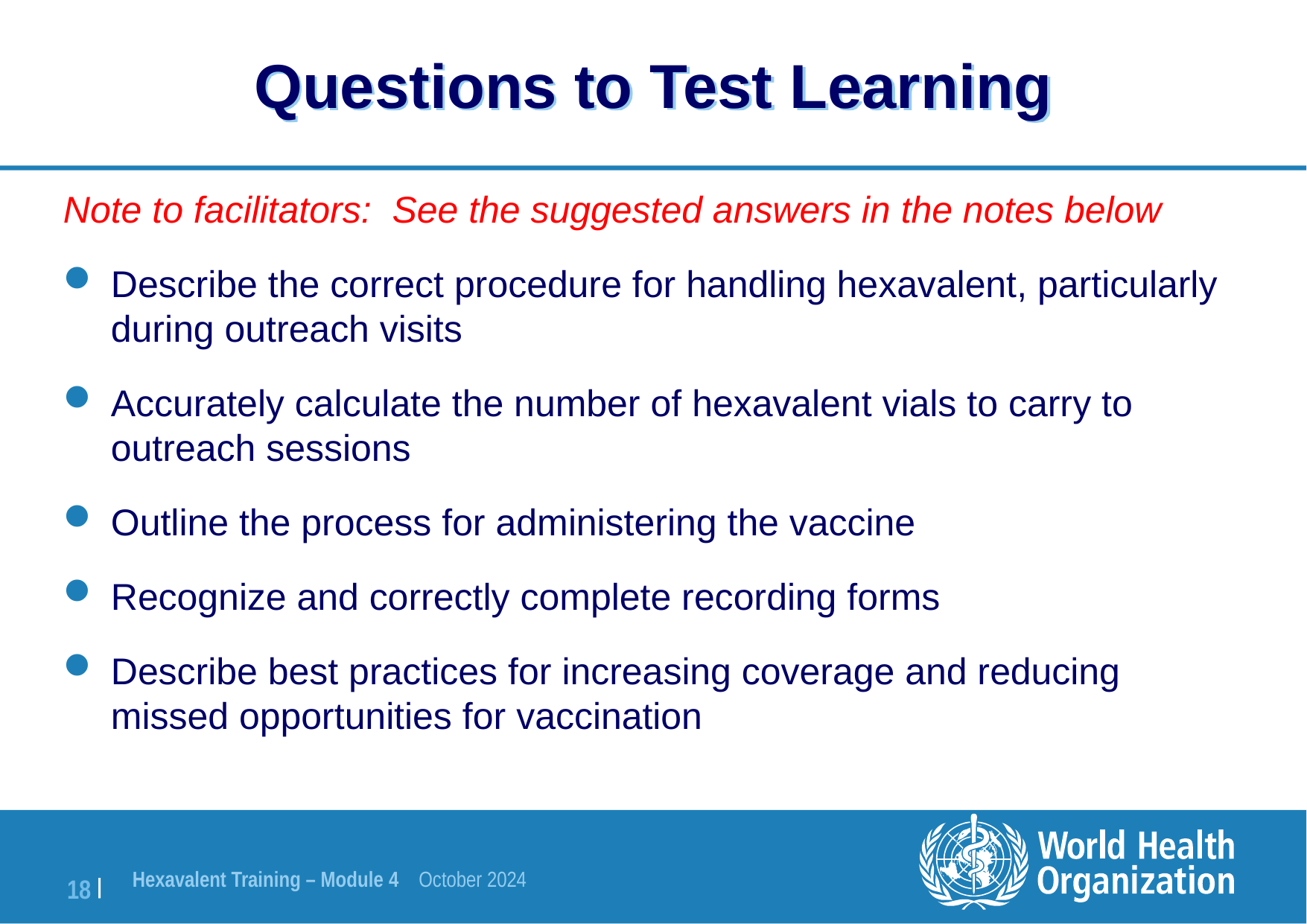

# Questions to Test Learning
Note to facilitators:  See the suggested answers in the notes below
Describe the correct procedure for handling hexavalent, particularly during outreach visits
Accurately calculate the number of hexavalent vials to carry to outreach sessions
Outline the process for administering the vaccine
Recognize and correctly complete recording forms
Describe best practices for increasing coverage and reducing missed opportunities for vaccination